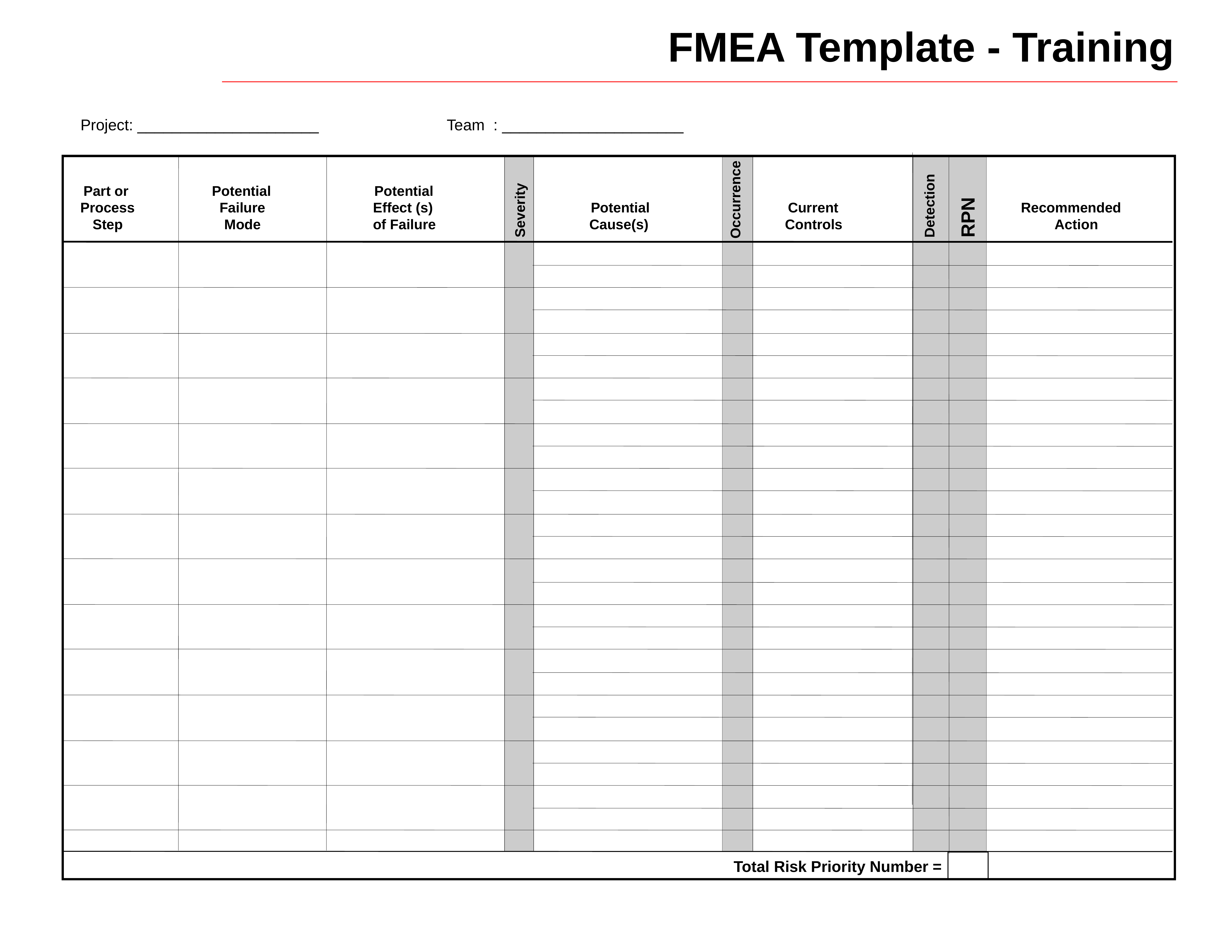

# FMEA Template - Training
Project: _____________________
Team
: _____________________

Part or

Potential
Potential

Occurrence
Detection
Process

Failure
Effect (s)

Potential
Current

Recommended
Severity
RPN
Step
Mode
of Failure
Cause(s)
Controls
Action

Total Risk Priority Number =